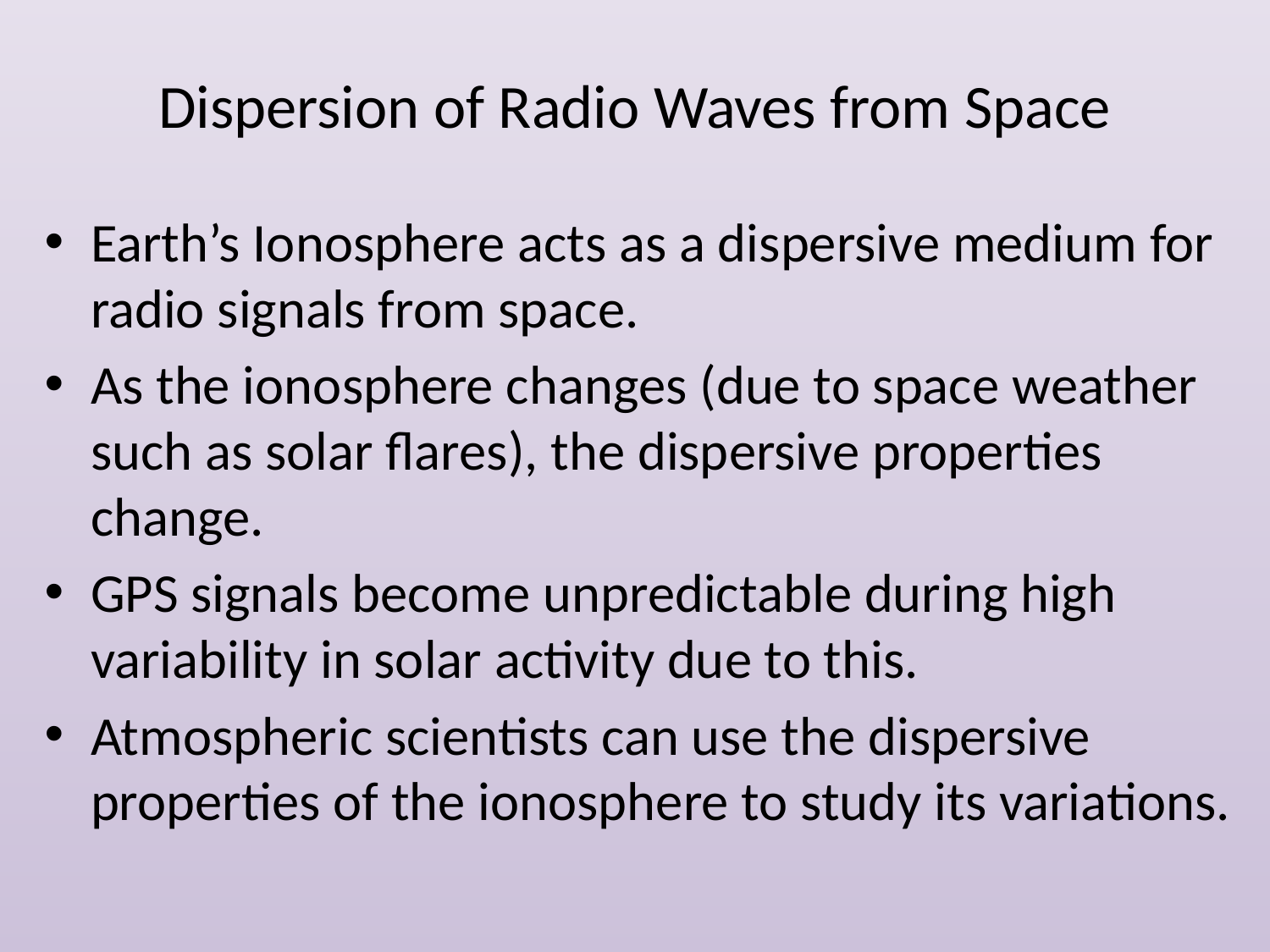

# Dispersion of Radio Waves from Space
Earth’s Ionosphere acts as a dispersive medium for radio signals from space.
As the ionosphere changes (due to space weather such as solar flares), the dispersive properties change.
GPS signals become unpredictable during high variability in solar activity due to this.
Atmospheric scientists can use the dispersive properties of the ionosphere to study its variations.